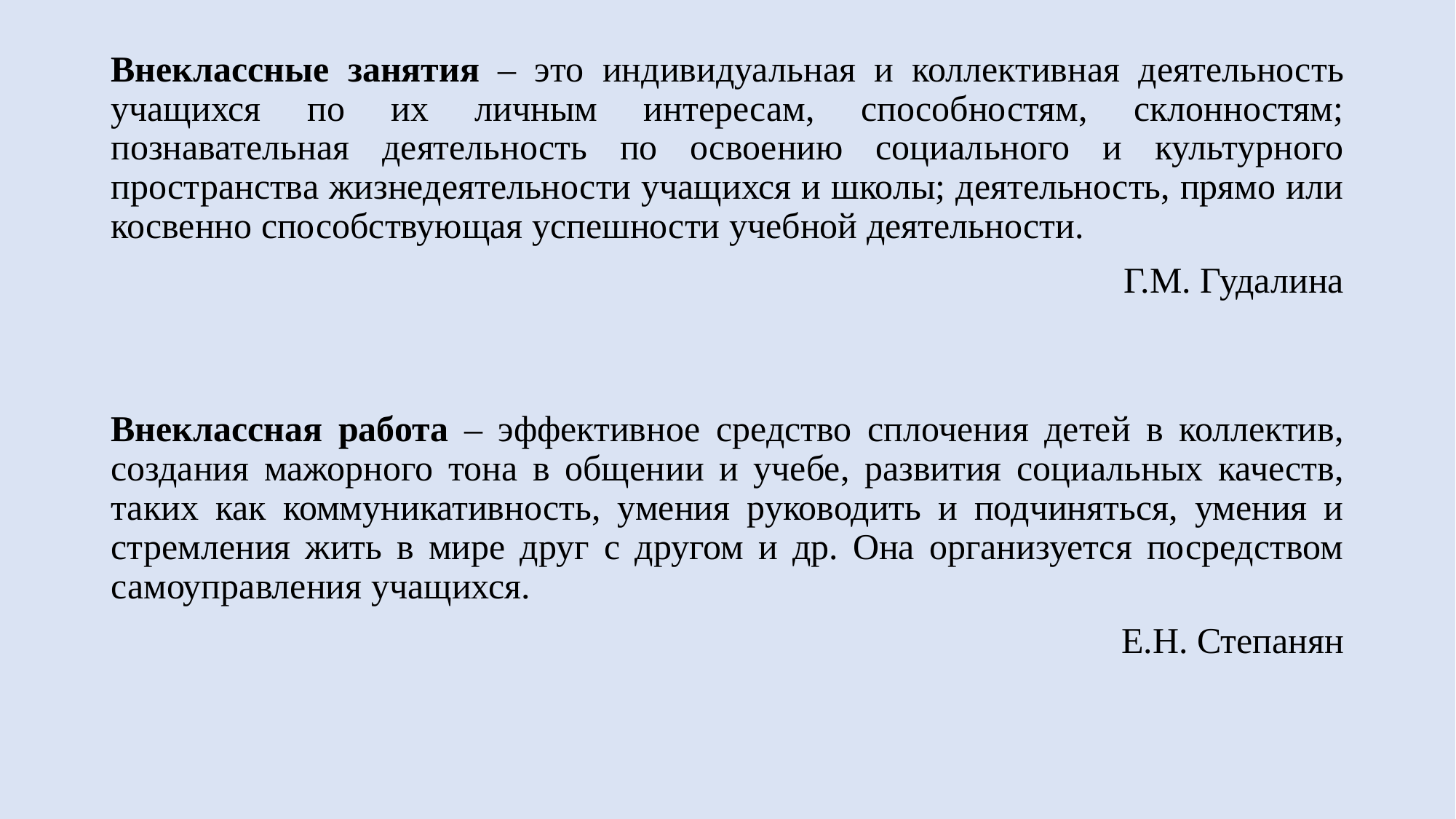

Внеклассные занятия – это индивидуальная и коллективная деятельность учащихся по их личным интересам, способностям, склонностям; познавательная деятельность по освоению социального и культурного пространства жизнедеятельности учащихся и школы; деятельность, прямо или косвенно способствующая успешности учебной деятельности.
Г.М. Гудалина

Внеклассная работа – эффективное средство сплочения детей в коллектив, создания мажорного тона в общении и учебе, развития социальных качеств, таких как коммуникативность, умения руководить и подчиняться, умения и стремления жить в мире друг с другом и др. Она организуется посредством самоуправления учащихся.
Е.Н. Степанян